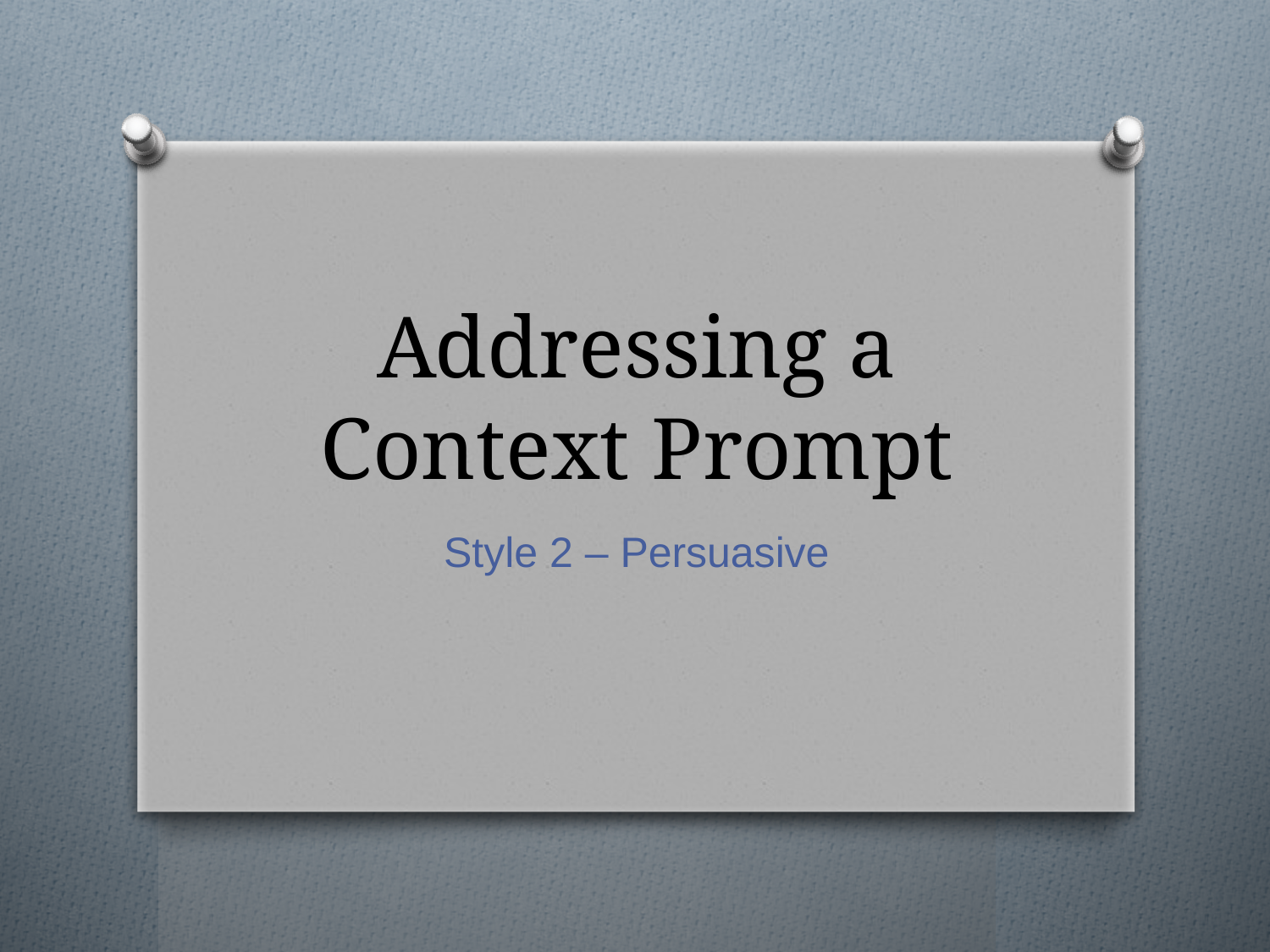

# Addressing a Context Prompt
Style 2 – Persuasive